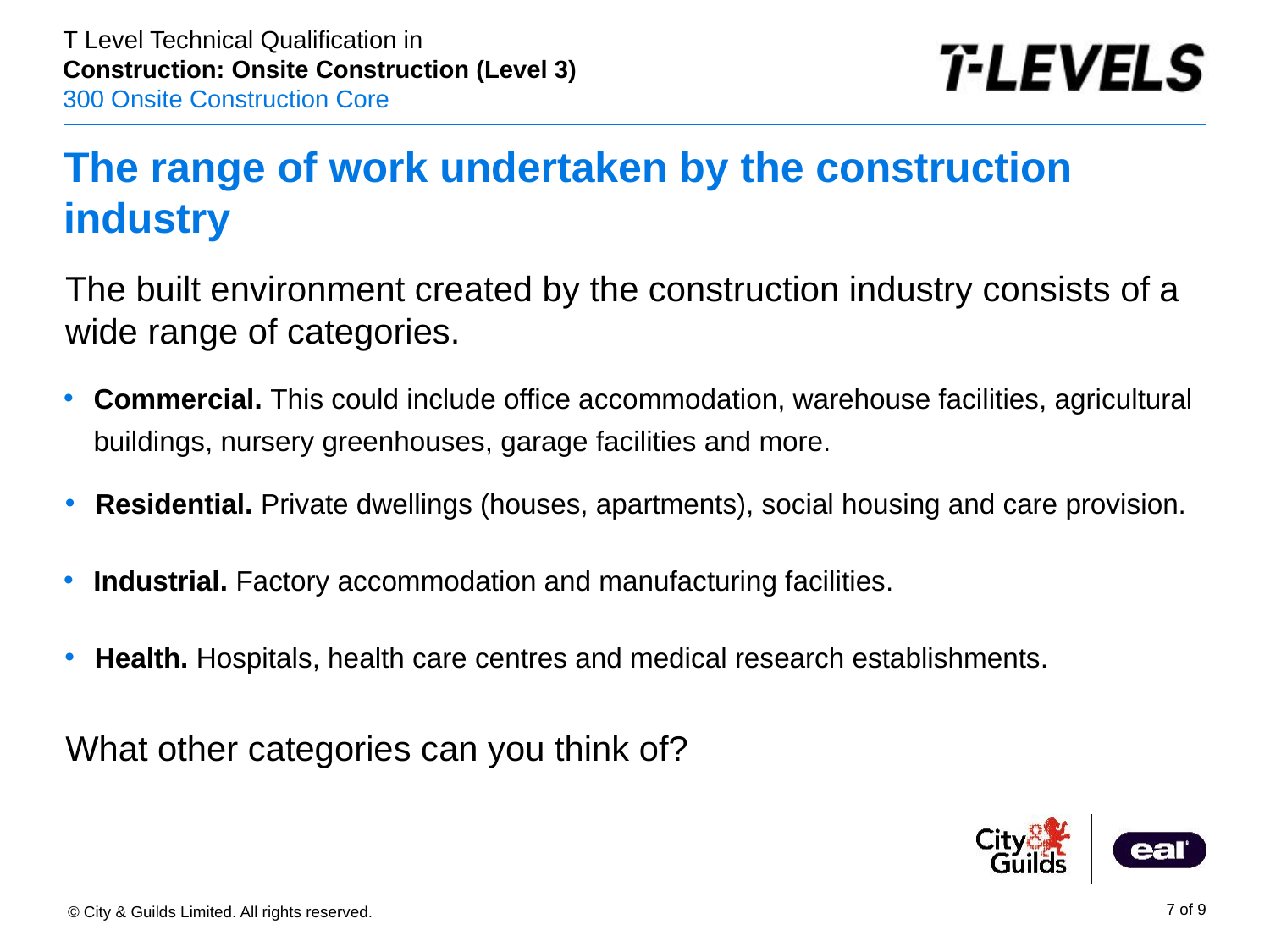

# The range of work undertaken by the construction industry
The built environment created by the construction industry consists of a wide range of categories.

Commercial. This could include office accommodation, warehouse facilities, agricultural buildings, nursery greenhouses, garage facilities and more.

Residential. Private dwellings (houses, apartments), social housing and care provision.

Industrial. Factory accommodation and manufacturing facilities.

Health. Hospitals, health care centres and medical research establishments.

What other categories can you think of?